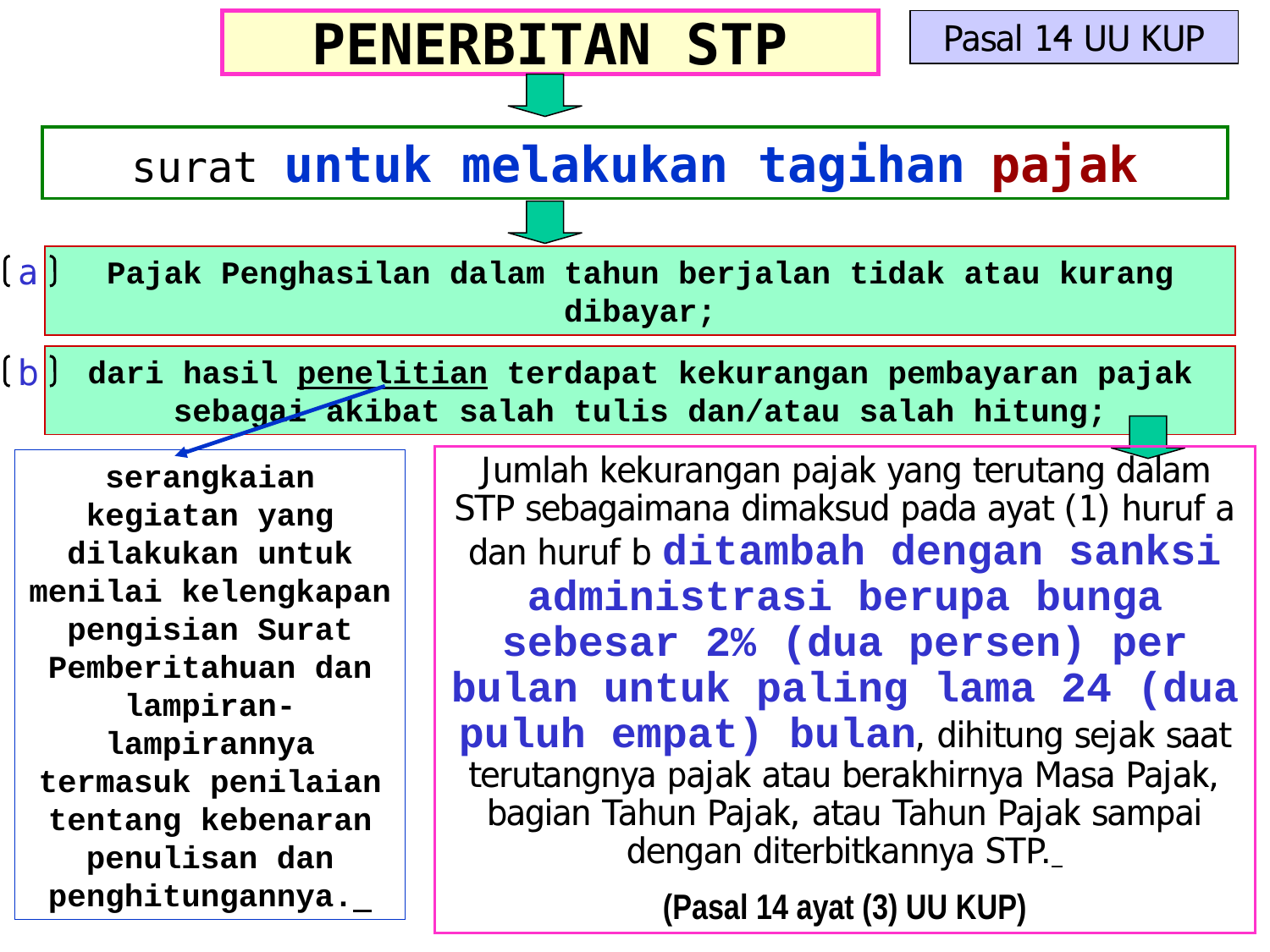

# PENERBITAN STP
Pasal 14 UU KUP

surat untuk melakukan tagihan pajak

Pajak Penghasilan dalam tahun berjalan tidak atau kurang dibayar;
a
dari hasil penelitian terdapat kekurangan pembayaran pajak sebagai akibat salah tulis dan/atau salah hitung;
b

Jumlah kekurangan pajak yang terutang dalam STP sebagaimana dimaksud pada ayat (1) huruf a dan huruf b ditambah dengan sanksi administrasi berupa bunga sebesar 2% (dua persen) per bulan untuk paling lama 24 (dua puluh empat) bulan, dihitung sejak saat terutangnya pajak atau berakhirnya Masa Pajak, bagian Tahun Pajak, atau Tahun Pajak sampai dengan diterbitkannya STP.
(Pasal 14 ayat (3) UU KUP)
serangkaian kegiatan yang dilakukan untuk menilai kelengkapan pengisian Surat Pemberitahuan dan lampiran-lampirannya termasuk penilaian tentang kebenaran penulisan dan penghitungannya.